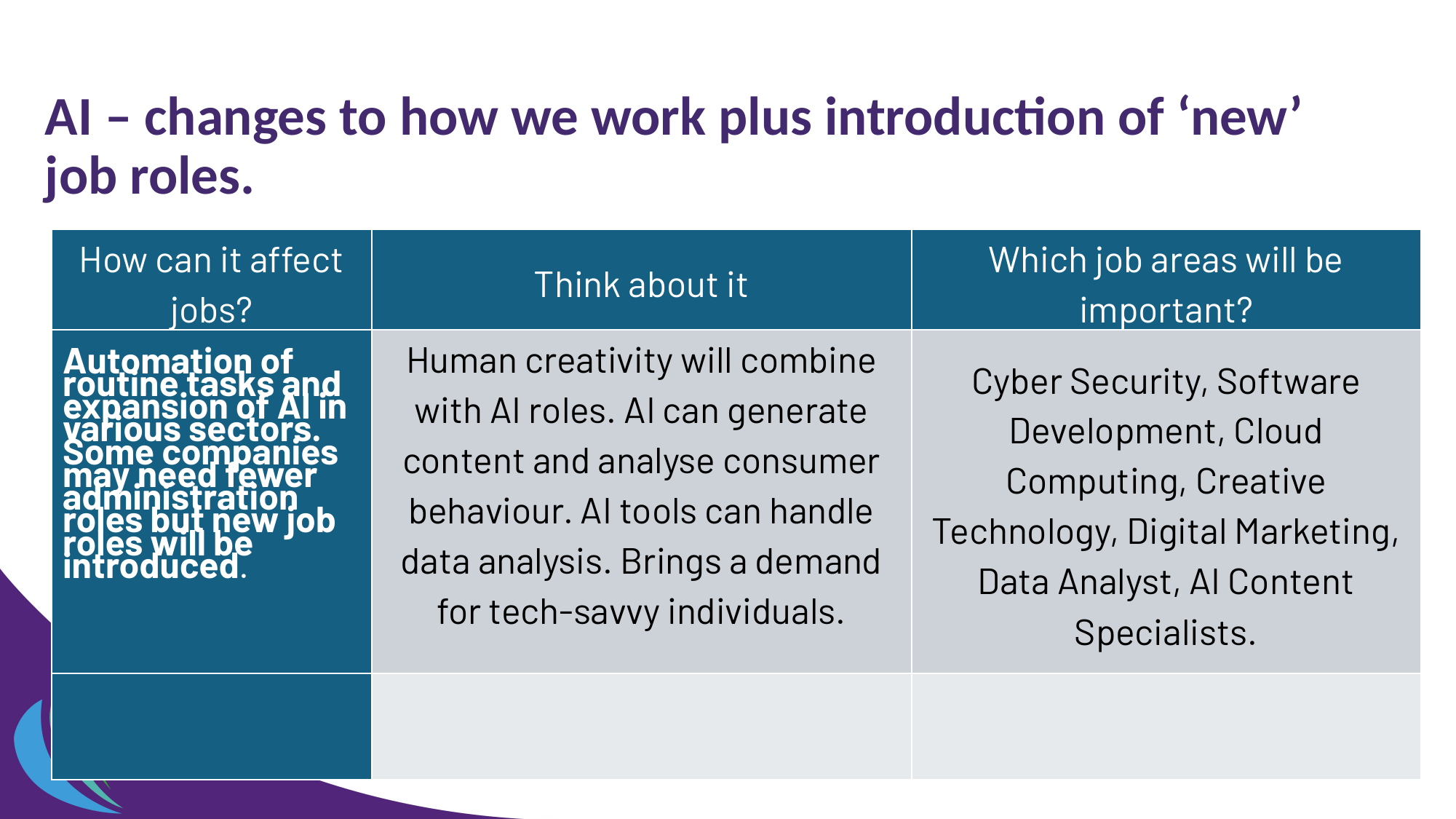

# AI – changes to how we work plus introduction of ‘new’ job roles.
| How can it affect jobs? | Think about it | Which job areas will be important? |
| --- | --- | --- |
| Automation of routine tasks and expansion of AI in various sectors. Some companies may need fewer administration roles but new job roles will be introduced. | Human creativity will combine with AI roles. AI can generate content and analyse consumer behaviour. AI tools can handle data analysis. Brings a demand for tech-savvy individuals. | Cyber Security, Software Development, Cloud Computing, Creative Technology, Digital Marketing, Data Analyst, AI Content Specialists. |
|  |  |  |